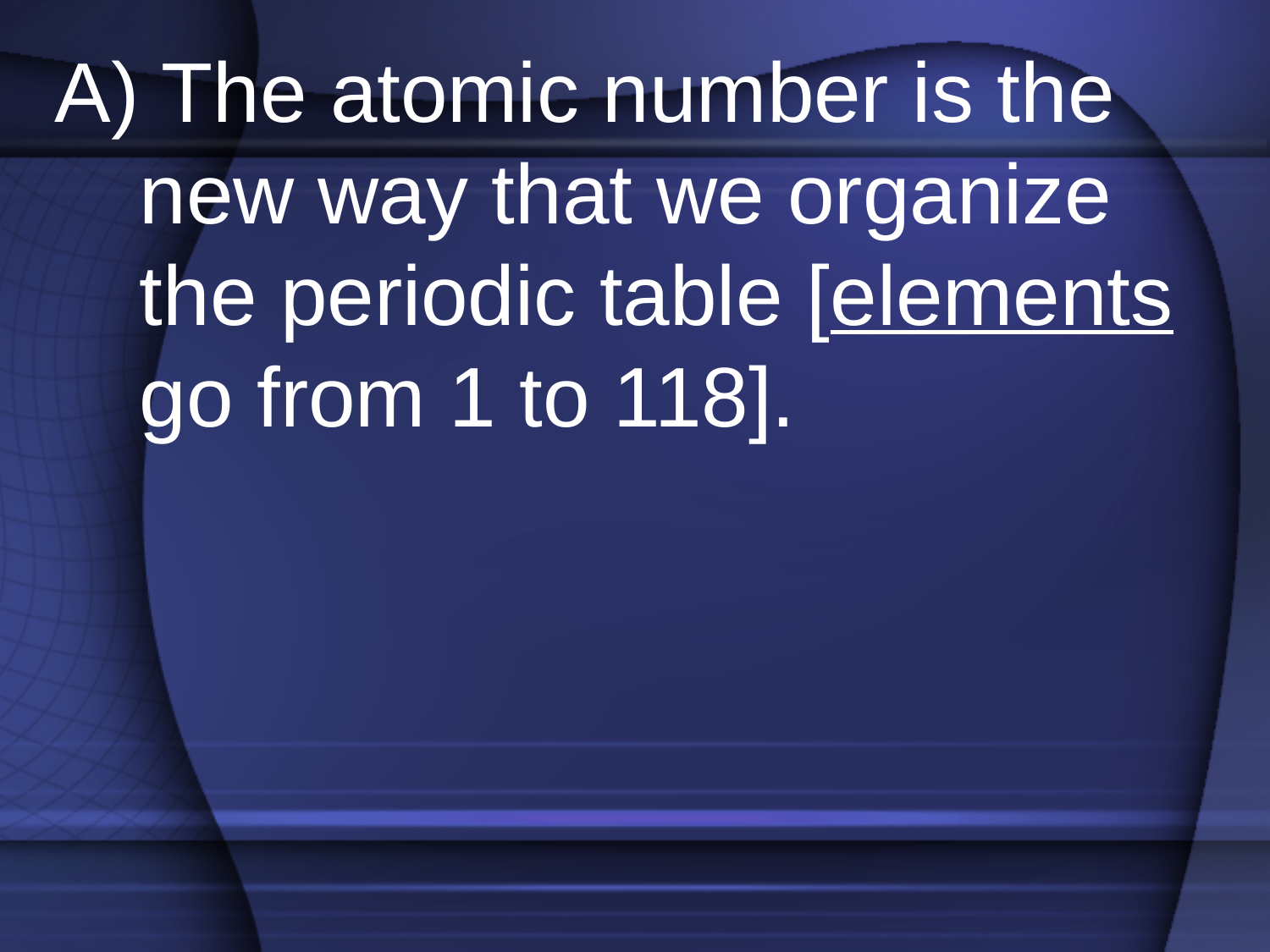

A) The atomic number is the new way that we organize the periodic table [elements go from 1 to 118].